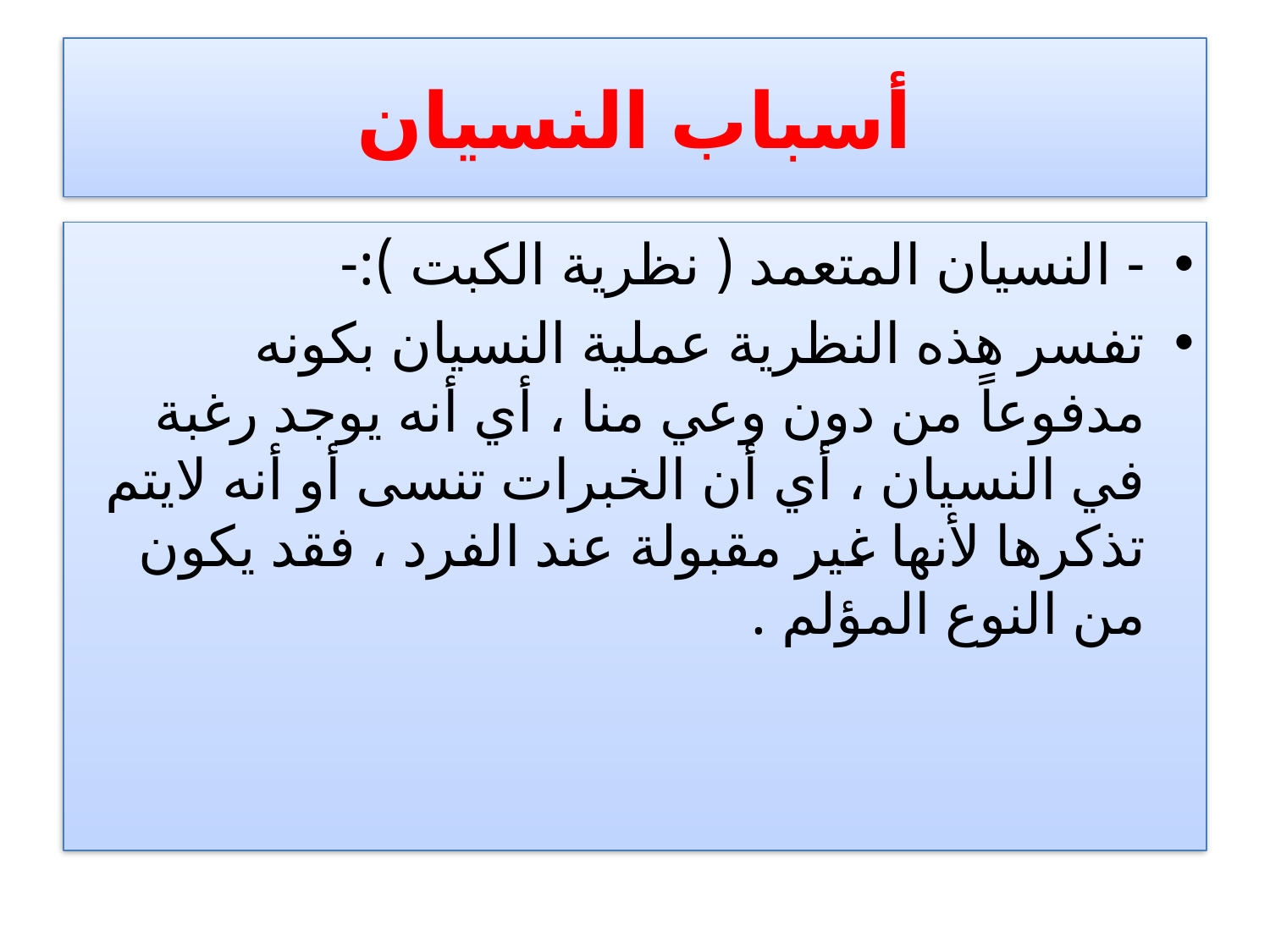

# أسباب النسيان
- النسيان المتعمد ( نظرية الكبت ):-
تفسر هذه النظرية عملية النسيان بكونه مدفوعاً من دون وعي منا ، أي أنه يوجد رغبة في النسيان ، أي أن الخبرات تنسى أو أنه لايتم تذكرها لأنها غير مقبولة عند الفرد ، فقد يكون من النوع المؤلم .